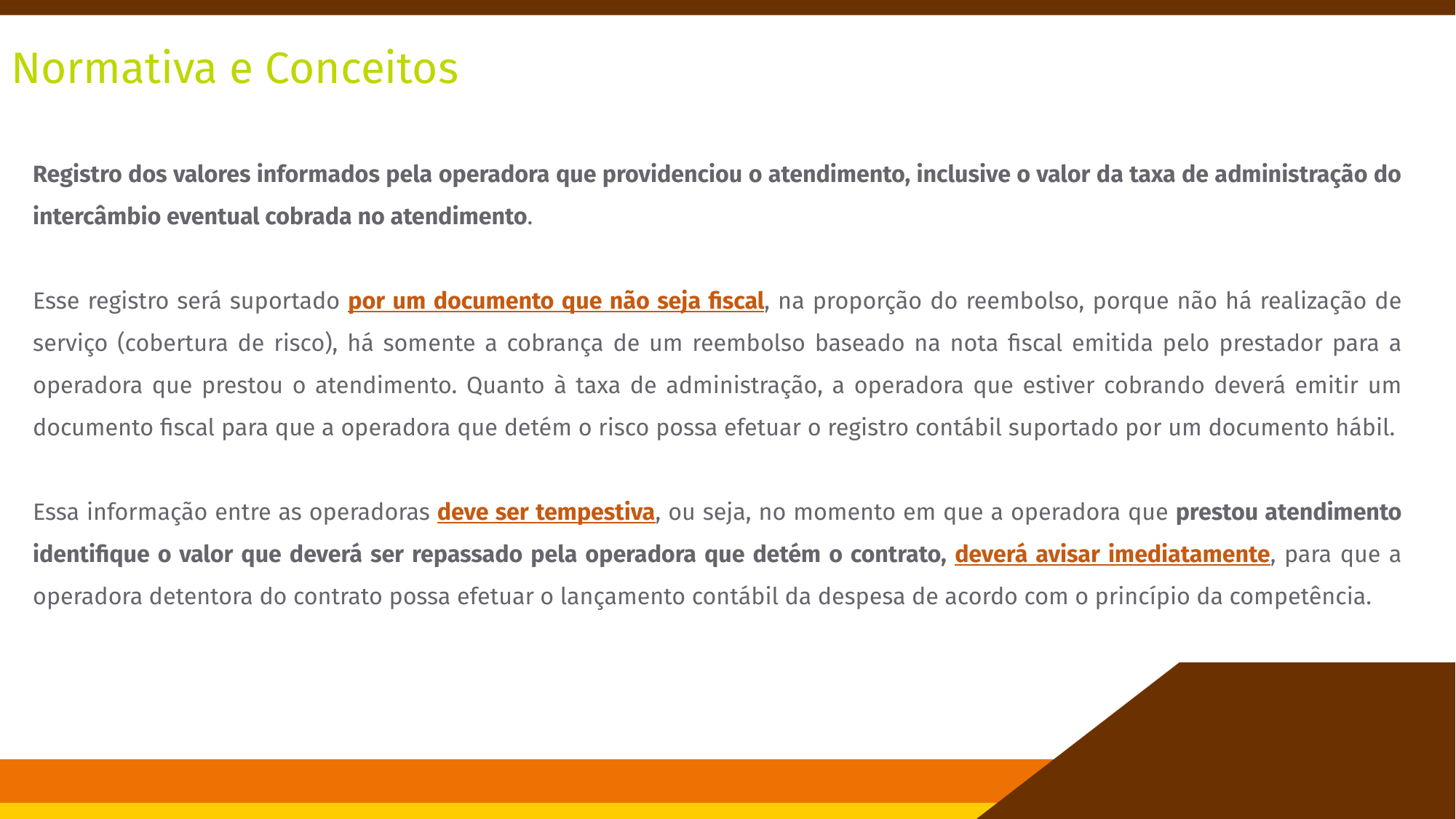

Normativa e Conceitos
# RN nº 430/2017 – conceitos, impactos e operação
Registro dos valores informados pela operadora que providenciou o atendimento, inclusive o valor da taxa de administração do intercâmbio eventual cobrada no atendimento.

Esse registro será suportado por um documento que não seja fiscal, na proporção do reembolso, porque não há realização de serviço (cobertura de risco), há somente a cobrança de um reembolso baseado na nota fiscal emitida pelo prestador para a operadora que prestou o atendimento. Quanto à taxa de administração, a operadora que estiver cobrando deverá emitir um documento fiscal para que a operadora que detém o risco possa efetuar o registro contábil suportado por um documento hábil.

Essa informação entre as operadoras deve ser tempestiva, ou seja, no momento em que a operadora que prestou atendimento identifique o valor que deverá ser repassado pela operadora que detém o contrato, deverá avisar imediatamente, para que a operadora detentora do contrato possa efetuar o lançamento contábil da despesa de acordo com o princípio da competência.